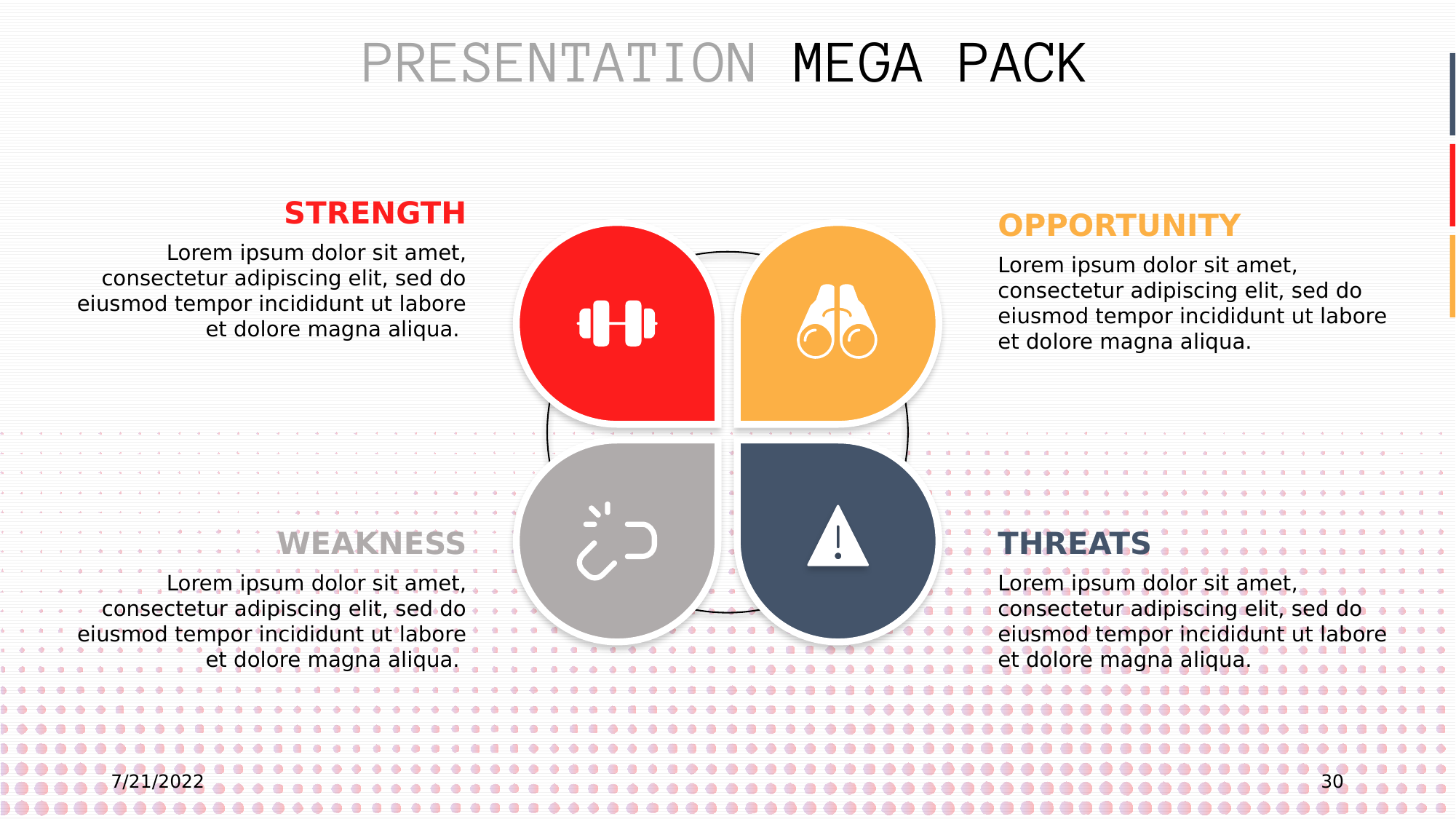

PRESENTATION MEGA PACK
STRENGTH
Lorem ipsum dolor sit amet, consectetur adipiscing elit, sed do eiusmod tempor incididunt ut labore et dolore magna aliqua.
OPPORTUNITY
Lorem ipsum dolor sit amet, consectetur adipiscing elit, sed do eiusmod tempor incididunt ut labore et dolore magna aliqua.

WEAKNESS
Lorem ipsum dolor sit amet, consectetur adipiscing elit, sed do eiusmod tempor incididunt ut labore et dolore magna aliqua.
THREATS
Lorem ipsum dolor sit amet, consectetur adipiscing elit, sed do eiusmod tempor incididunt ut labore et dolore magna aliqua.
7/21/2022
30